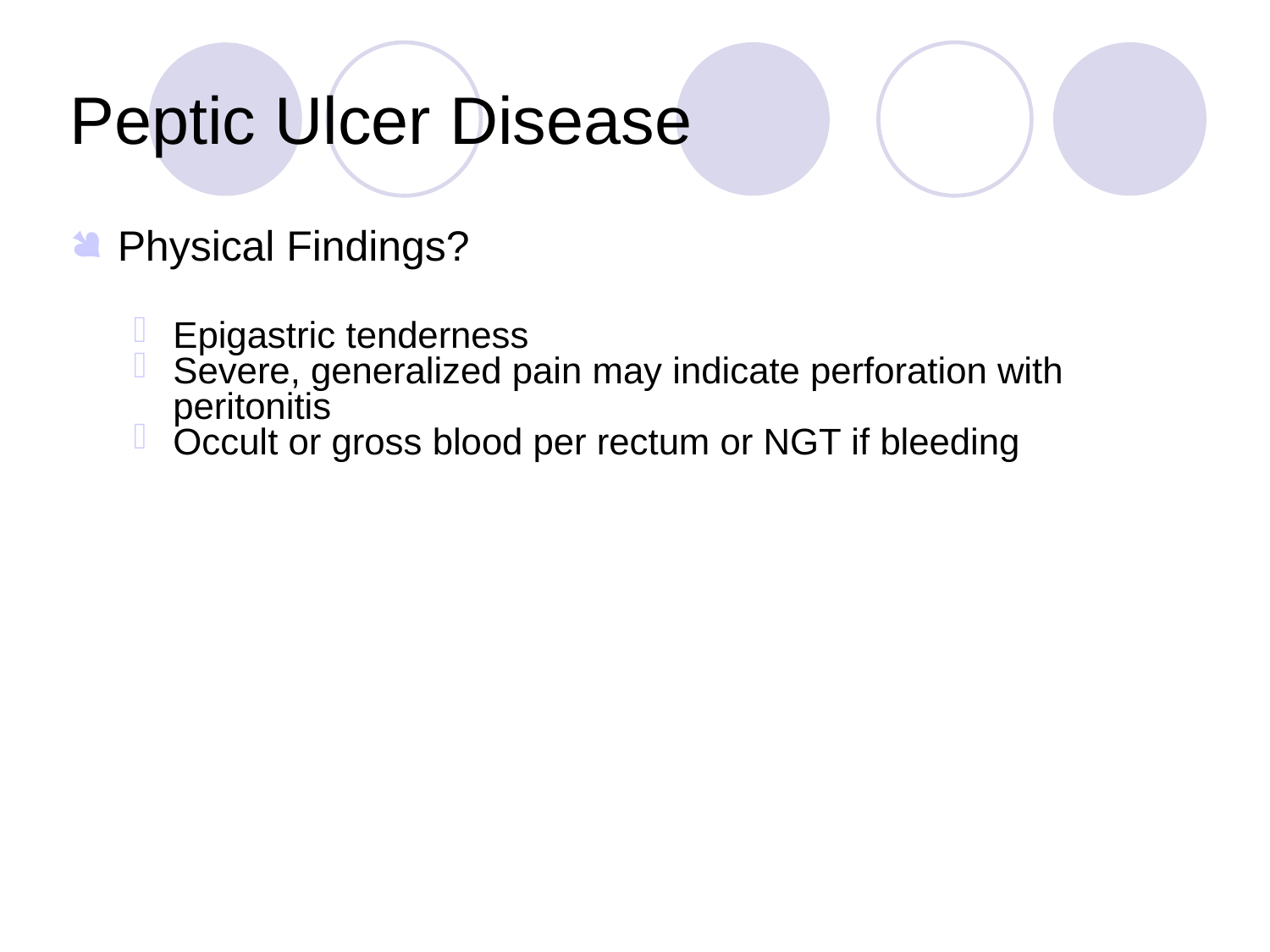

Peptic Ulcer Disease
Physical Findings?

Epigastric tenderness
Severe, generalized pain may indicate perforation with peritonitis
Occult or gross blood per rectum or NGT if bleeding